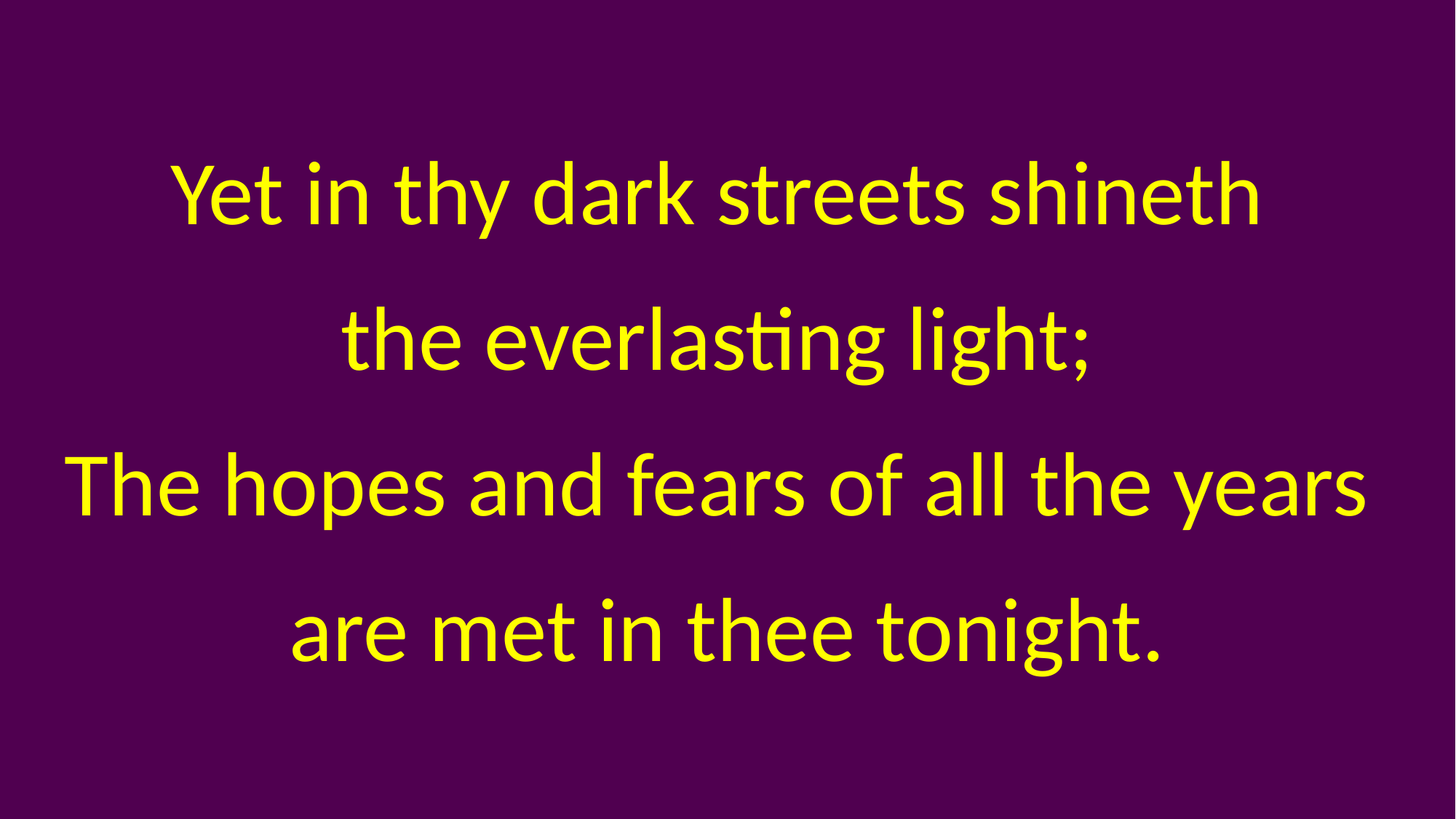

Yet in thy dark streets shineth
the everlasting light;
The hopes and fears of all the years
are met in thee tonight.